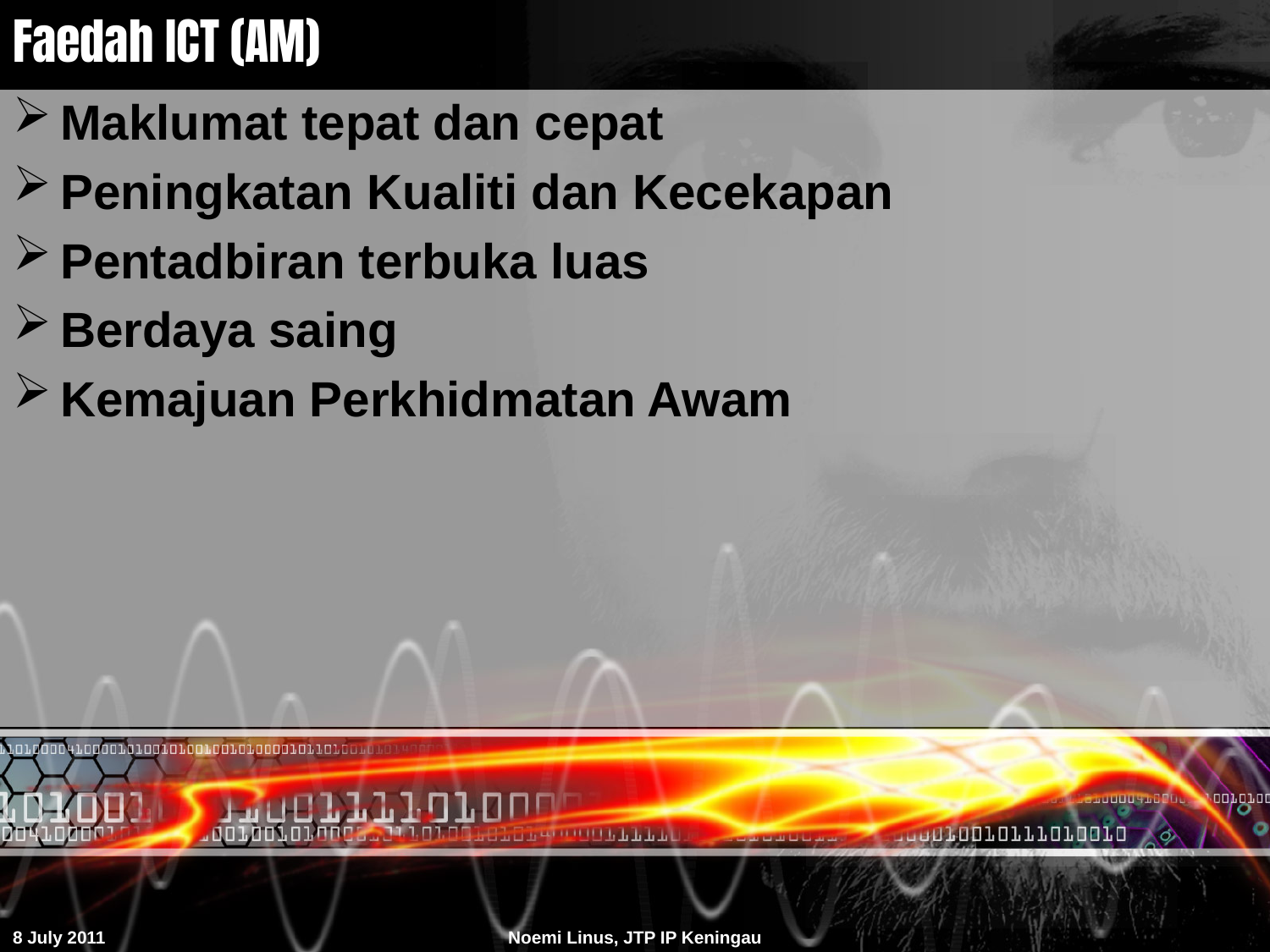

# Faedah ICT (AM)
Maklumat tepat dan cepat
Peningkatan Kualiti dan Kecekapan
Pentadbiran terbuka luas
Berdaya saing
Kemajuan Perkhidmatan Awam

8 July 2011
Noemi Linus, JTP IP Keningau